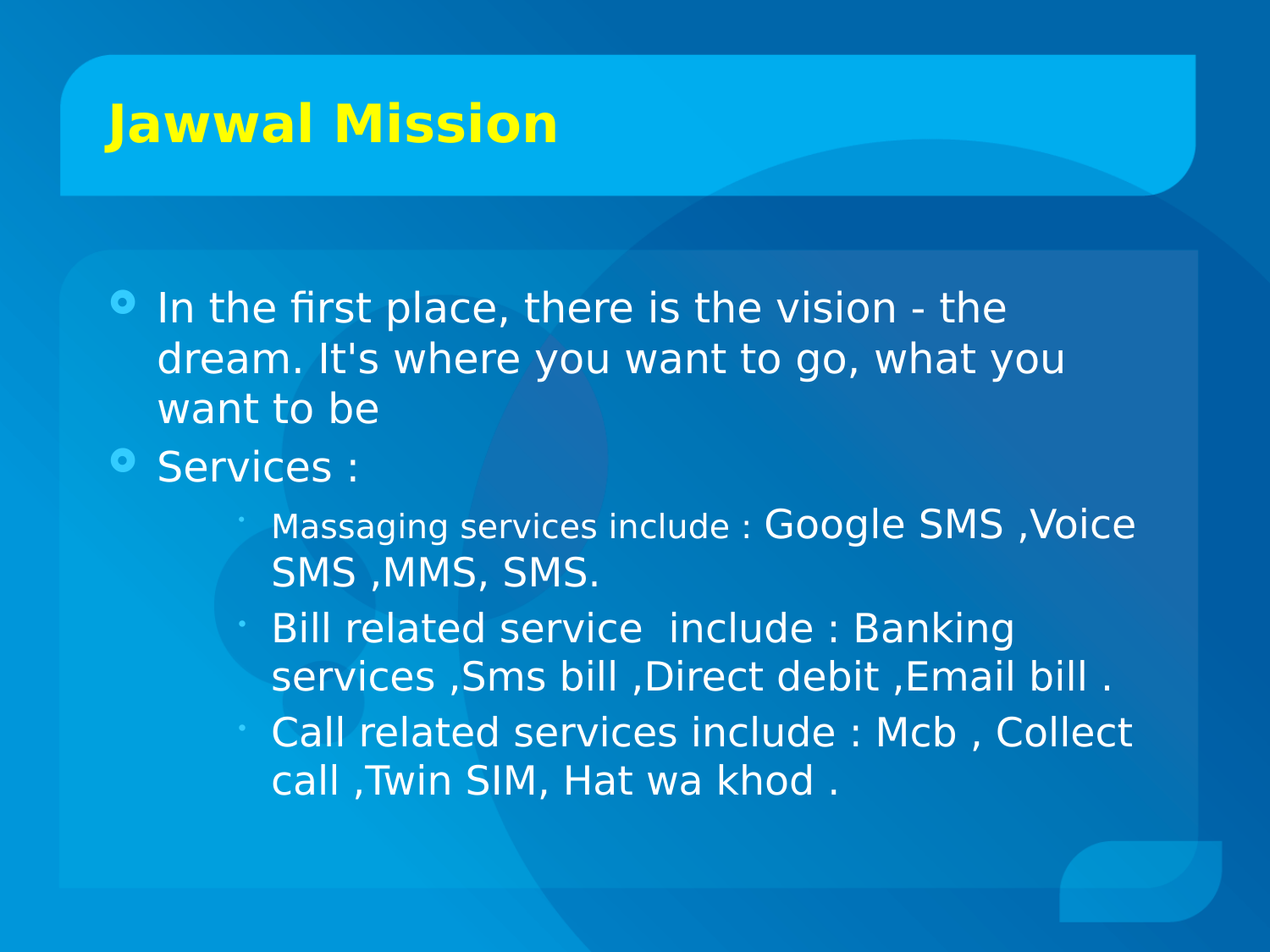

# Jawwal Mission
In the first place, there is the vision - the dream. It's where you want to go, what you want to be
Services :
Massaging services include : Google SMS ,Voice SMS ,MMS, SMS.
Bill related service  include : Banking services ,Sms bill ,Direct debit ,Email bill .
Call related services include : Mcb , Collect call ,Twin SIM, Hat wa khod .